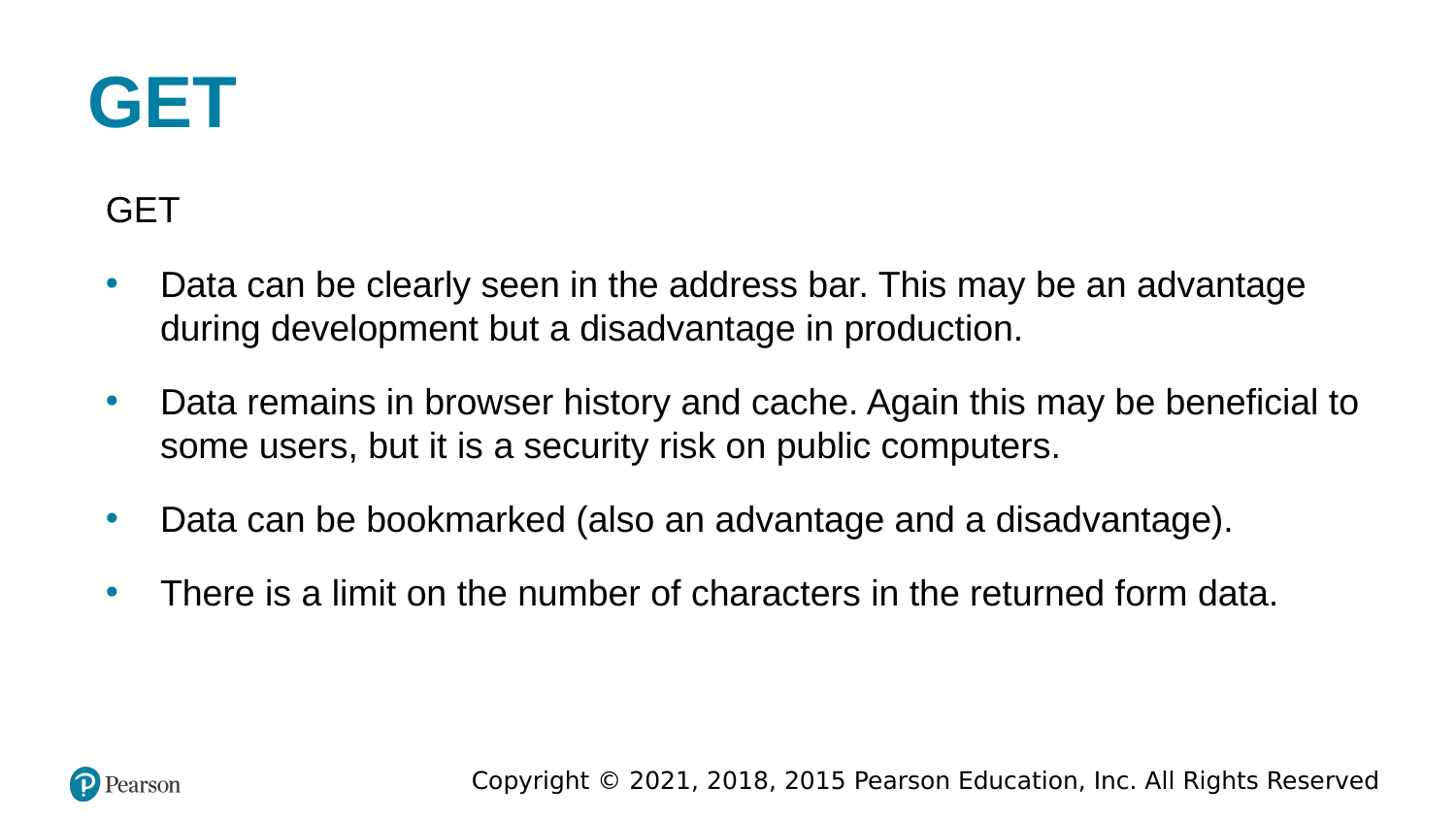

# GET
GET
Data can be clearly seen in the address bar. This may be an advantage during development but a disadvantage in production.
Data remains in browser history and cache. Again this may be beneficial to some users, but it is a security risk on public computers.
Data can be bookmarked (also an advantage and a disadvantage).
There is a limit on the number of characters in the returned form data.